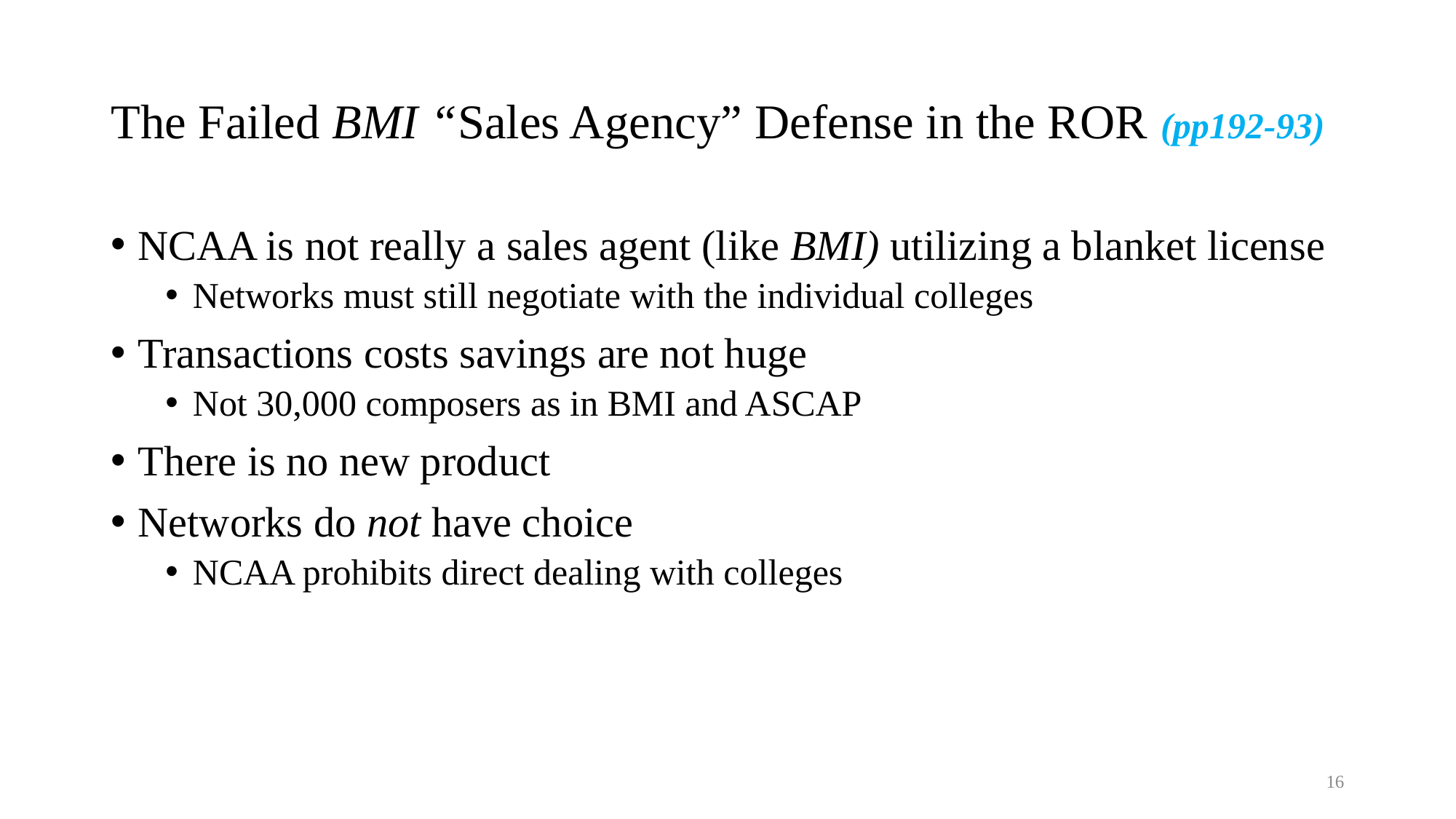

# The Failed BMI “Sales Agency” Defense in the ROR (pp192-93)
NCAA is not really a sales agent (like BMI) utilizing a blanket license
Networks must still negotiate with the individual colleges
Transactions costs savings are not huge
Not 30,000 composers as in BMI and ASCAP
There is no new product
Networks do not have choice
NCAA prohibits direct dealing with colleges
16